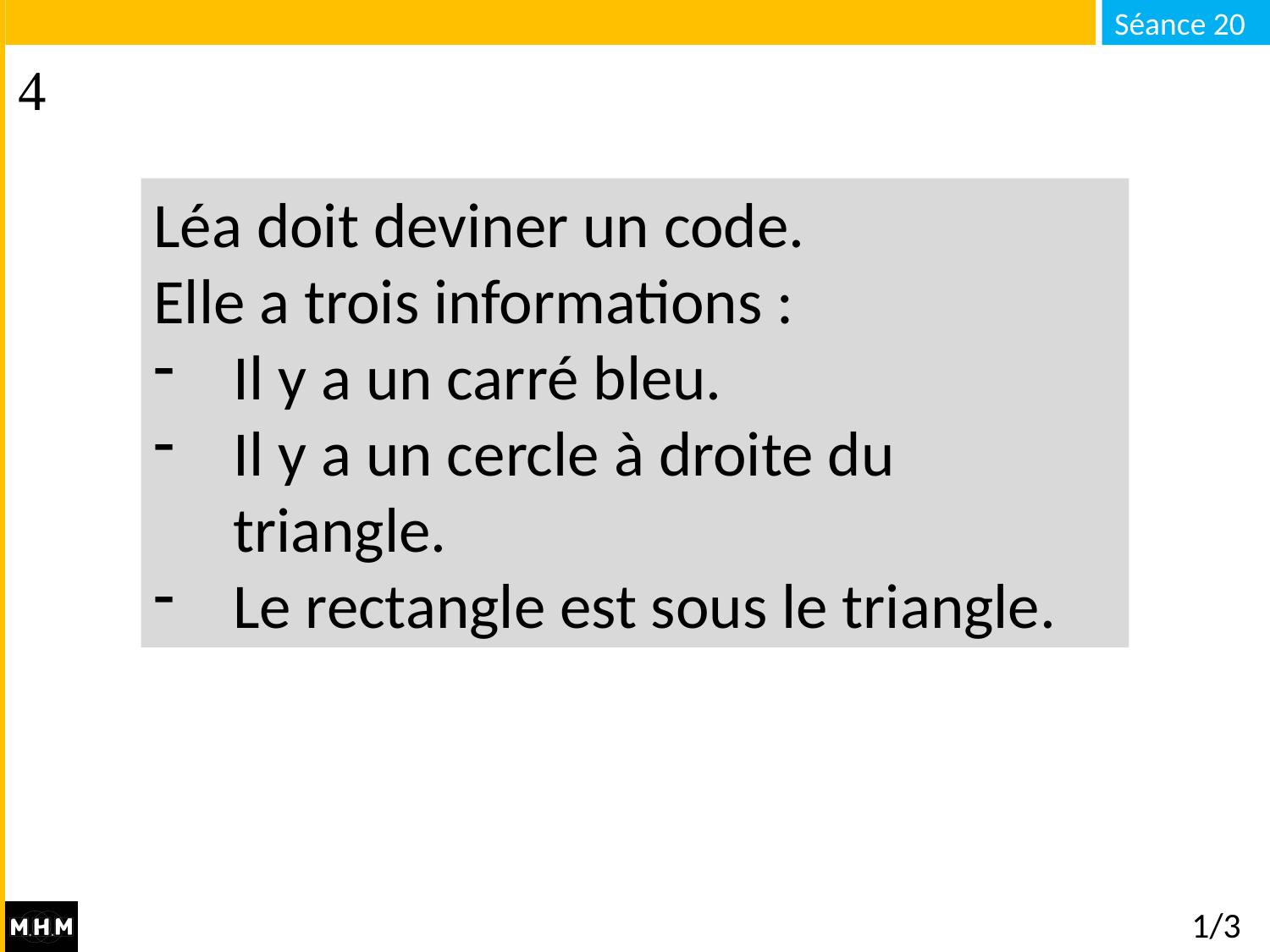

Léa doit deviner un code.
Elle a trois informations :
Il y a un carré bleu.
Il y a un cercle à droite du triangle.
Le rectangle est sous le triangle.
1/3